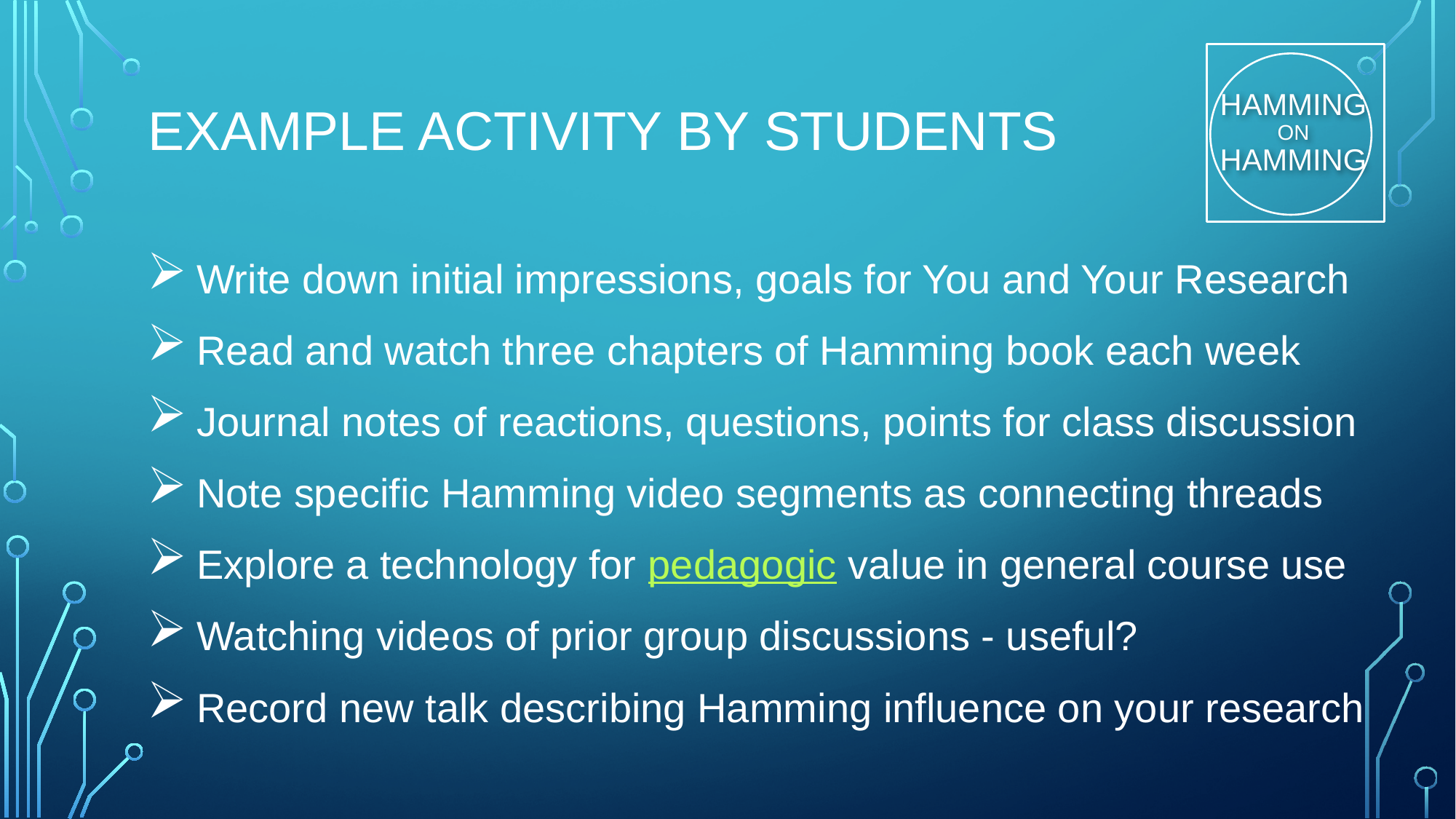

# EXAMPLE Activity by STUDENTS
Write down initial impressions, goals for You and Your Research
Read and watch three chapters of Hamming book each week
Journal notes of reactions, questions, points for class discussion
Note specific Hamming video segments as connecting threads
Explore a technology for pedagogic value in general course use
Watching videos of prior group discussions - useful?
Record new talk describing Hamming influence on your research